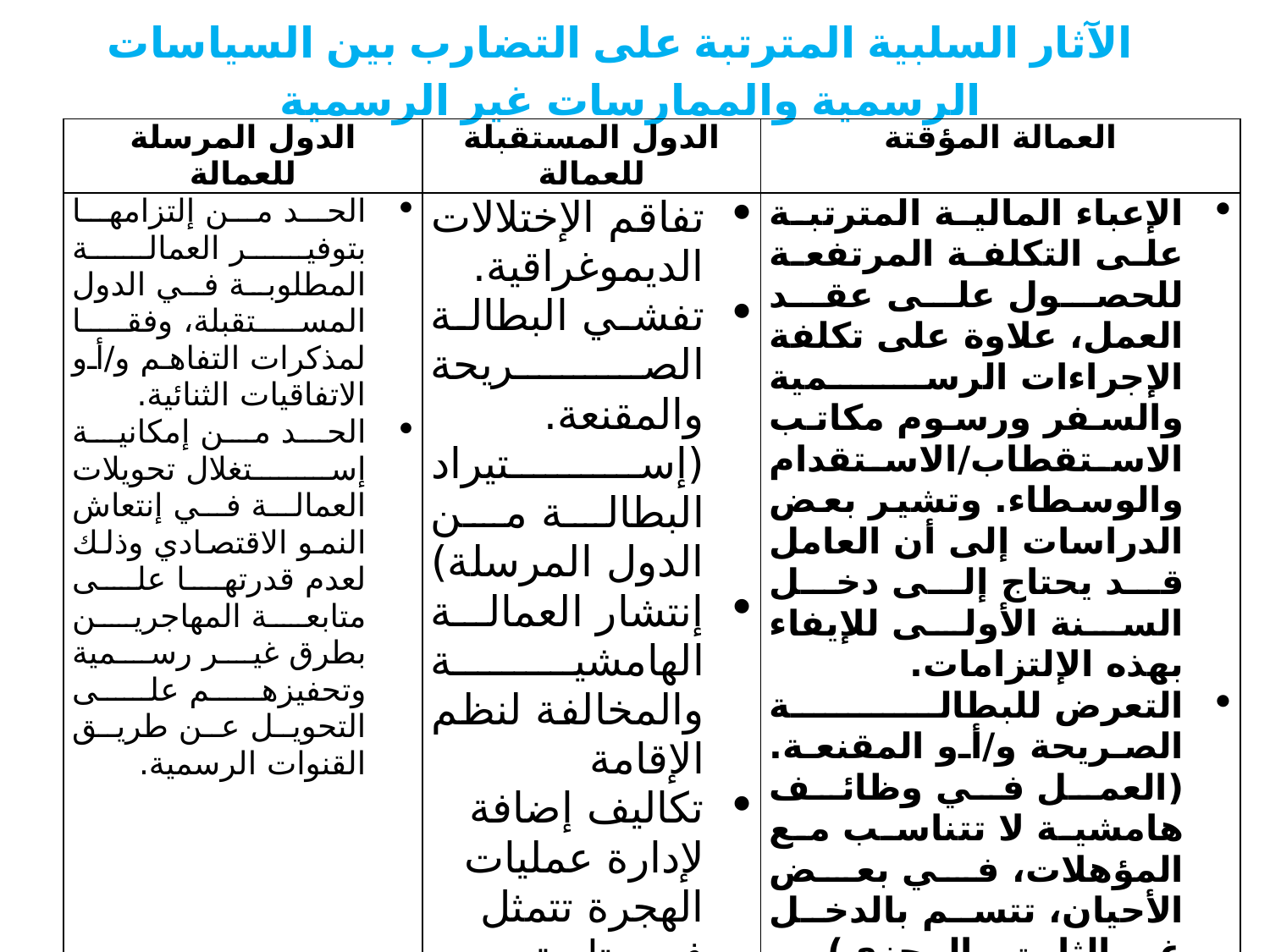

# الآثار السلبية المترتبة على التضارب بين السياسات الرسمية والممارسات غير الرسمية
| الدول المرسلة للعمالة | الدول المستقبلة للعمالة | العمالة المؤقتة |
| --- | --- | --- |
| الحد من إلتزامها بتوفير العمالة المطلوبة في الدول المستقبلة، وفقا لمذكرات التفاهم و/أو الاتفاقيات الثنائية. الحد من إمكانية إستغلال تحويلات العمالة في إنتعاش النمو الاقتصادي وذلك لعدم قدرتها على متابعة المهاجرين بطرق غير رسمية وتحفيزهم على التحويل عن طريق القنوات الرسمية. | تفاقم الإختلالات الديموغراقية. تفشي البطالة الصريحة والمقنعة. (إستيراد البطالة من الدول المرسلة) إنتشار العمالة الهامشية والمخالفة لنظم الإقامة تكاليف إضافة لإدارة عمليات الهجرة تتمثل في متابعة المخالفين وإعادتهم لبلادهم | الإعباء المالية المترتبة على التكلفة المرتفعة للحصول على عقد العمل، علاوة على تكلفة الإجراءات الرسمية والسفر ورسوم مكاتب الاستقطاب/الاستقدام والوسطاء. وتشير بعض الدراسات إلى أن العامل قد يحتاج إلى دخل السنة الأولى للإيفاء بهذه الإلتزامات. التعرض للبطالة الصريحة و/أو المقنعة.(العمل في وظائف هامشية لا تتناسب مع المؤهلات، في بعض الأحيان، تتسم بالدخل غير الثابت والمجزي). القبول بظروف عمل غير مناسبة، بما في ذلك عدم توفر السكن المناسب. التأخير في صرق الرواتب |